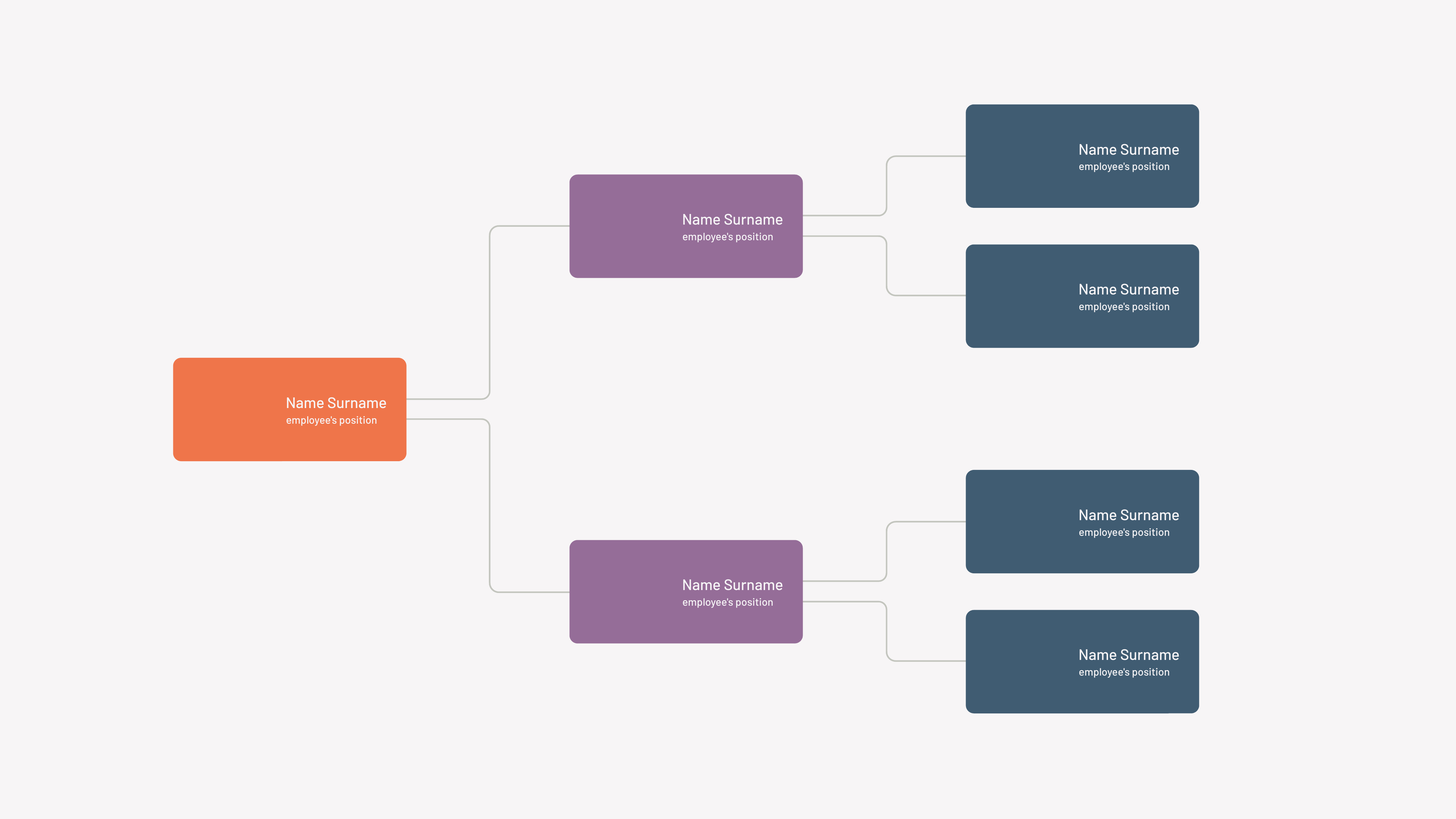

Name Surname
employee's position

Name Surname
employee's position

Name Surname
employee's position

Name Surname
employee's position

Name Surname
employee's position

Name Surname
employee's position

Name Surname
employee's position